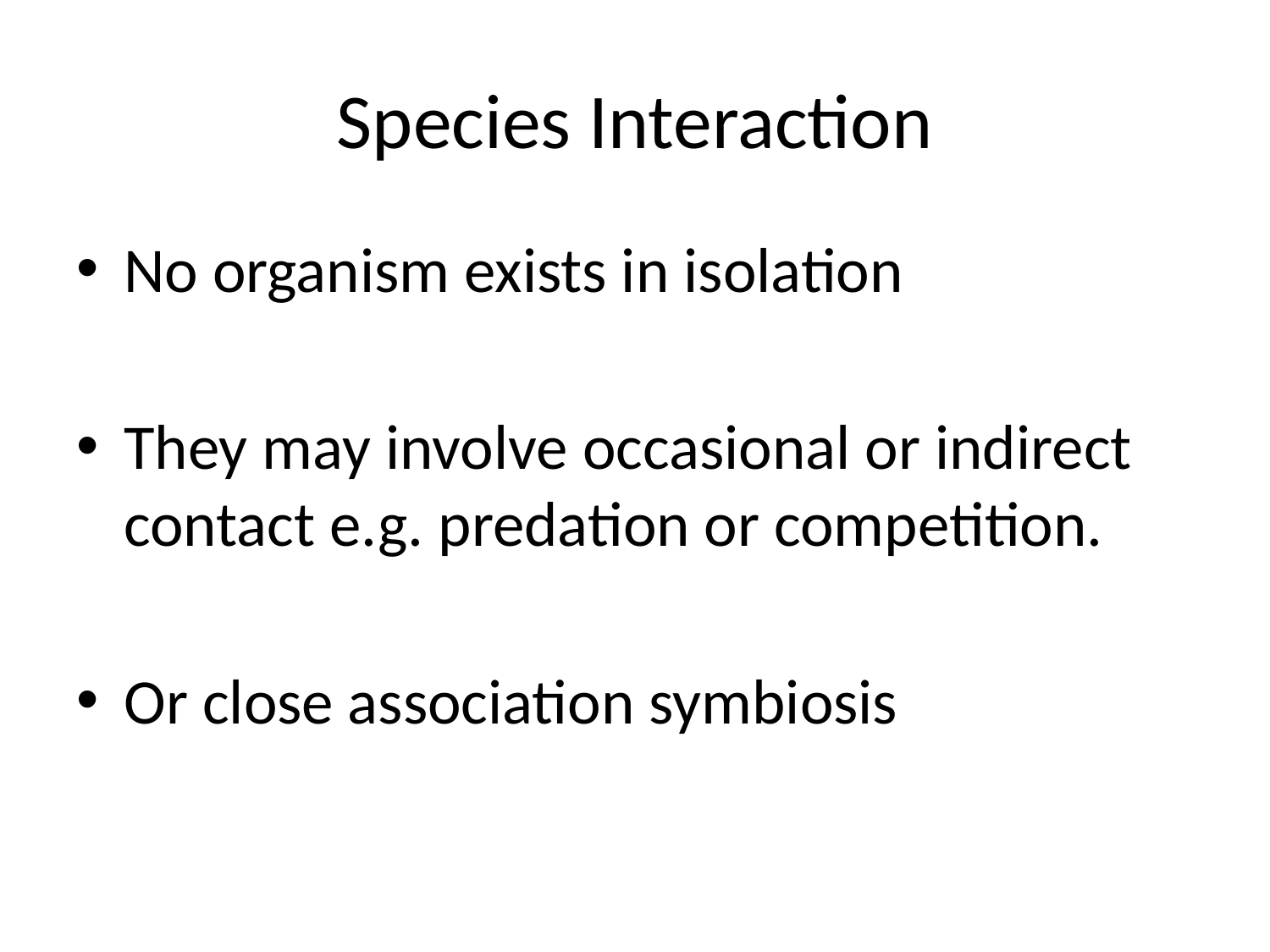

# Species Interaction
No organism exists in isolation

They may involve occasional or indirect contact e.g. predation or competition.

Or close association symbiosis